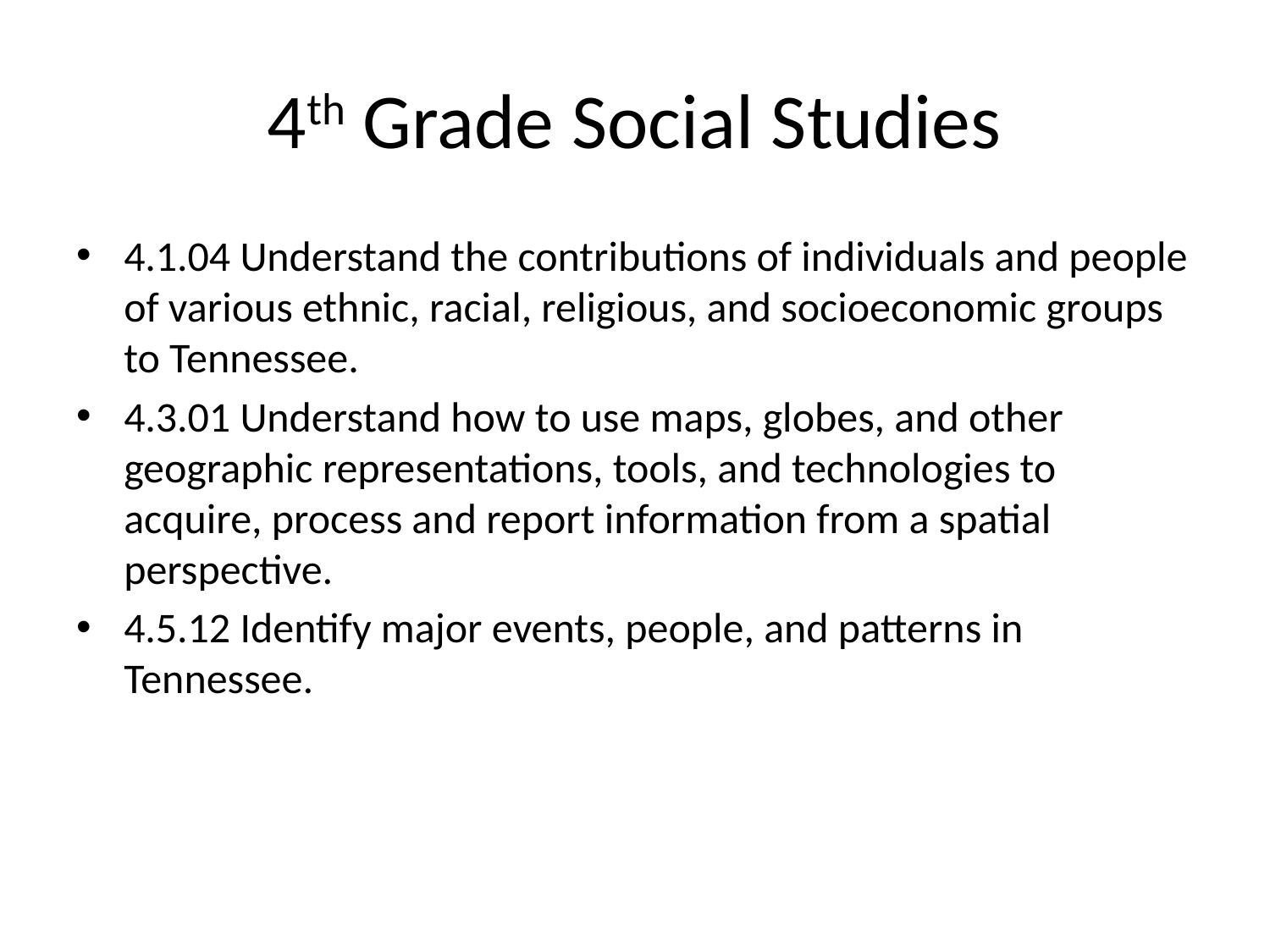

# 4th Grade Social Studies
4.1.04 Understand the contributions of individuals and people of various ethnic, racial, religious, and socioeconomic groups to Tennessee.
4.3.01 Understand how to use maps, globes, and other geographic representations, tools, and technologies to acquire, process and report information from a spatial perspective.
4.5.12 Identify major events, people, and patterns in Tennessee.